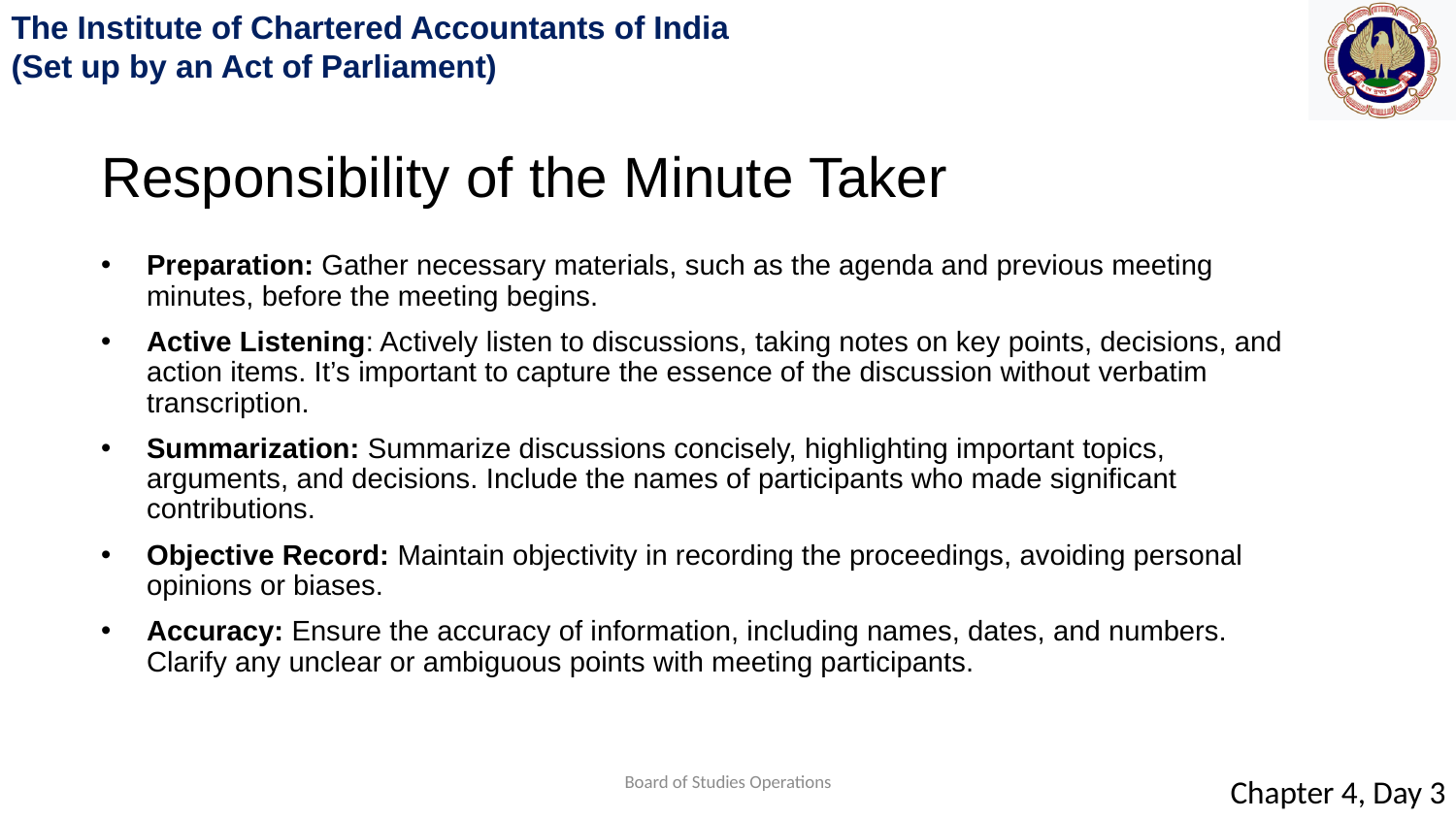

Responsibility of the Minute Taker
Preparation: Gather necessary materials, such as the agenda and previous meeting minutes, before the meeting begins.
Active Listening: Actively listen to discussions, taking notes on key points, decisions, and action items. It’s important to capture the essence of the discussion without verbatim transcription.
Summarization: Summarize discussions concisely, highlighting important topics, arguments, and decisions. Include the names of participants who made significant contributions.
Objective Record: Maintain objectivity in recording the proceedings, avoiding personal opinions or biases.
Accuracy: Ensure the accuracy of information, including names, dates, and numbers. Clarify any unclear or ambiguous points with meeting participants.

Board of Studies Operations